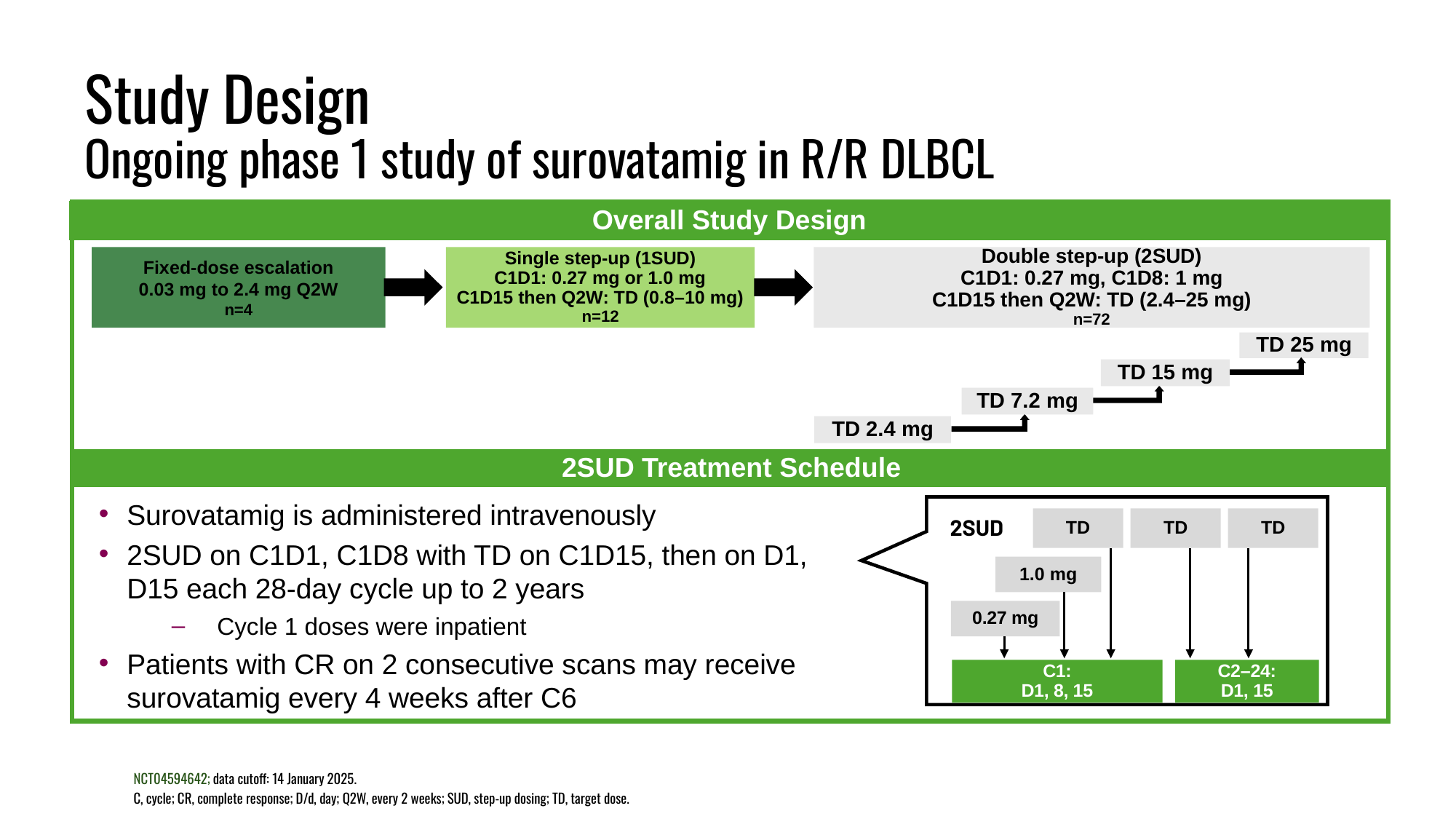

# Study Design Ongoing phase 1 study of surovatamig in R/R DLBCL
Overall Study Design

Fixed-dose escalation
0.03 mg to 2.4 mg Q2W
n=4
Single step-up (1SUD)
C1D1: 0.27 mg or 1.0 mg
C1D15 then Q2W: TD (0.8–10 mg)
n=12
Double step-up (2SUD)
C1D1: 0.27 mg, C1D8: 1 mg
C1D15 then Q2W: TD (2.4–25 mg)
n=72

TD 25 mg

TD 2.4 mg

TD 15 mg

TD 7.2 mg
2SUD Treatment Schedule
Surovatamig is administered intravenously
2SUD on C1D1, C1D8 with TD on C1D15, then on D1, D15 each 28-day cycle up to 2 years
Cycle 1 doses were inpatient
Patients with CR on 2 consecutive scans may receive surovatamig every 4 weeks after C6

TD
TD
TD
1.0 mg
0.27 mg
C1:
D1, 8, 15
C2–24:
D1, 15
2SUD

NCT04594642; data cutoff: 14 January 2025.
C, cycle; CR, complete response; D/d, day; Q2W, every 2 weeks; SUD, step-up dosing; TD, target dose.